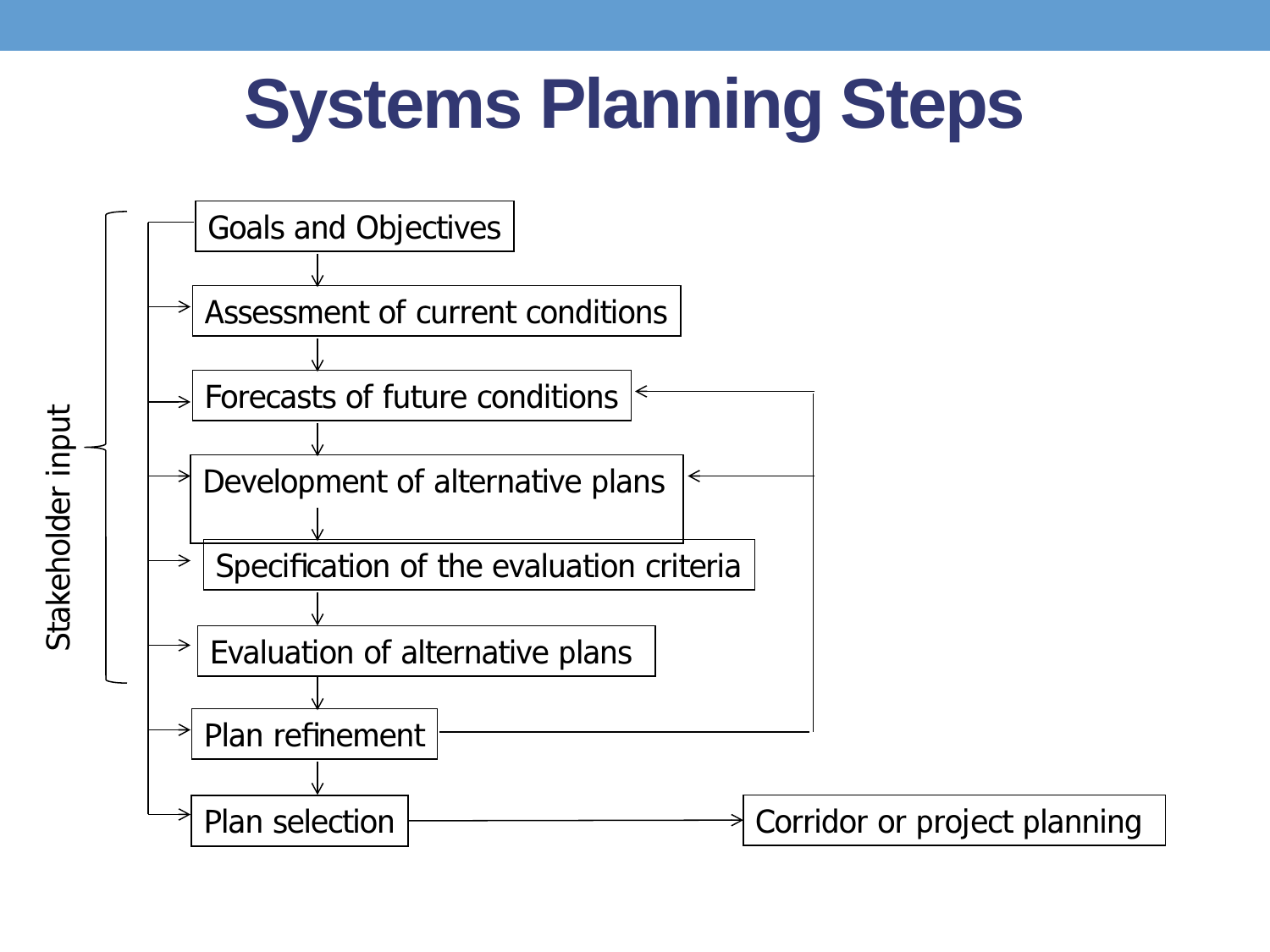

# Systems Planning Steps
Goals and Objectives

Assessment of current conditions
Forecasts of future conditions
Development of alternative plans
Stakeholder input
Specification of the evaluation criteria
Evaluation of alternative plans
Plan refinement
Corridor or project planning
Plan selection